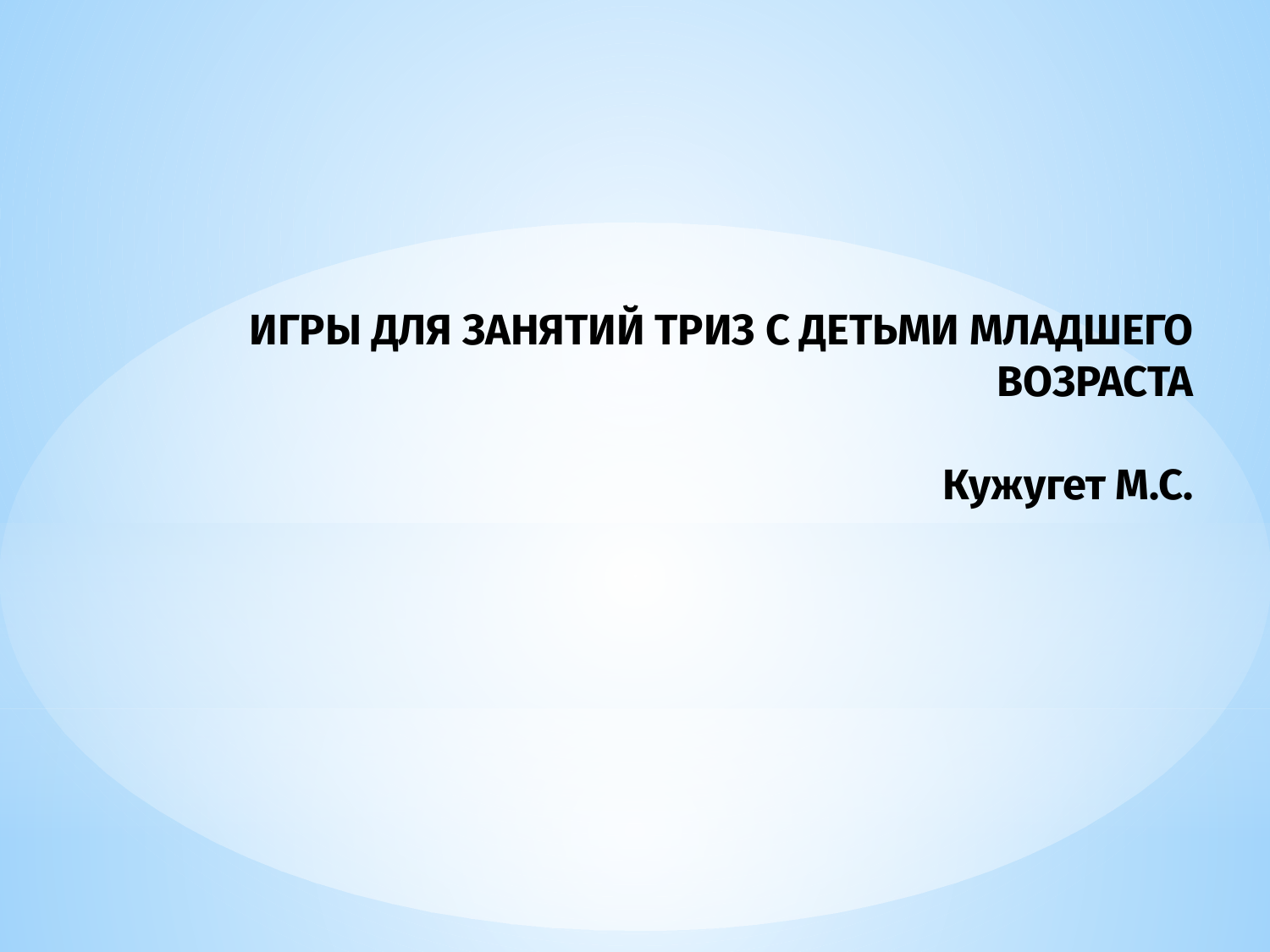

# ИГРЫ ДЛЯ ЗАНЯТИЙ ТРИЗ С ДЕТЬМИ МЛАДШЕГО ВОЗРАСТА Кужугет М.С.